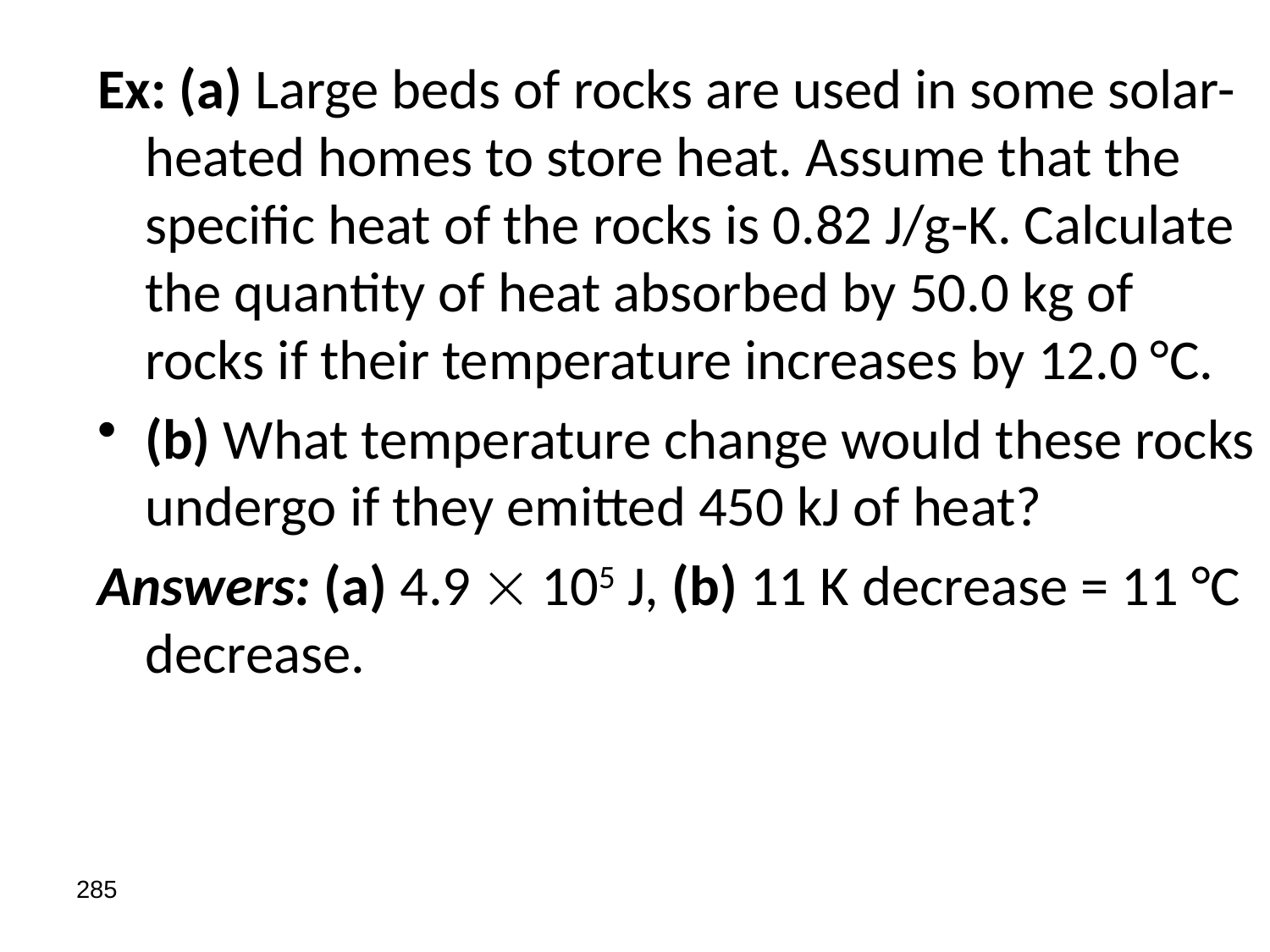

Ex: (a) Large beds of rocks are used in some solar-heated homes to store heat. Assume that the specific heat of the rocks is 0.82 J/g-K. Calculate the quantity of heat absorbed by 50.0 kg of rocks if their temperature increases by 12.0 °C.
(b) What temperature change would these rocks undergo if they emitted 450 kJ of heat?
Answers: (a) 4.9 × 105 J, (b) 11 K decrease = 11 °C decrease.

285